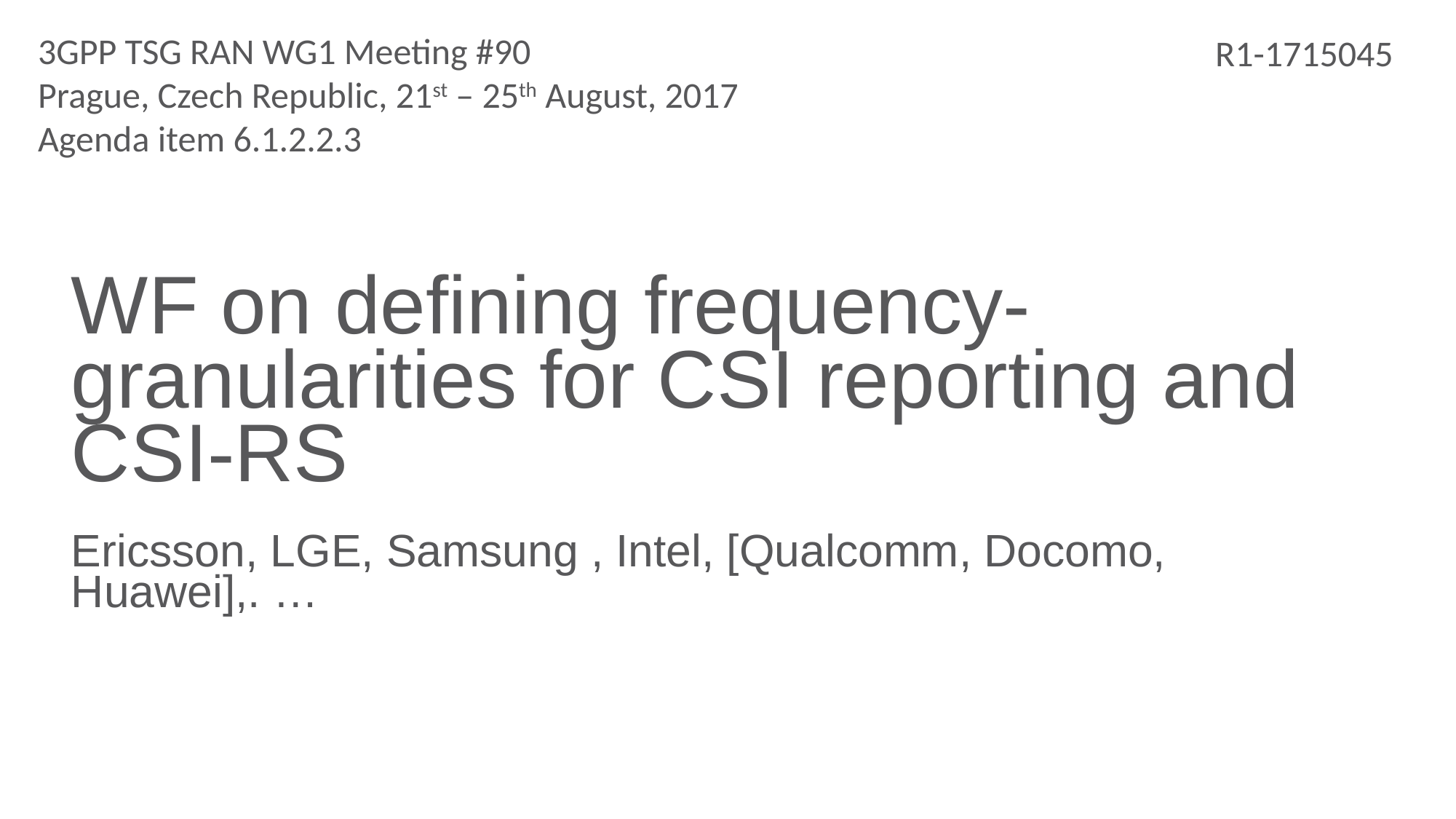

3GPP TSG RAN WG1 Meeting #90
Prague, Czech Republic, 21st – 25th August, 2017
Agenda item 6.1.2.2.3
R1-1715045
# WF on defining frequency-granularities for CSI reporting and CSI-RS
Ericsson, LGE, Samsung , Intel, [Qualcomm, Docomo, Huawei],. …